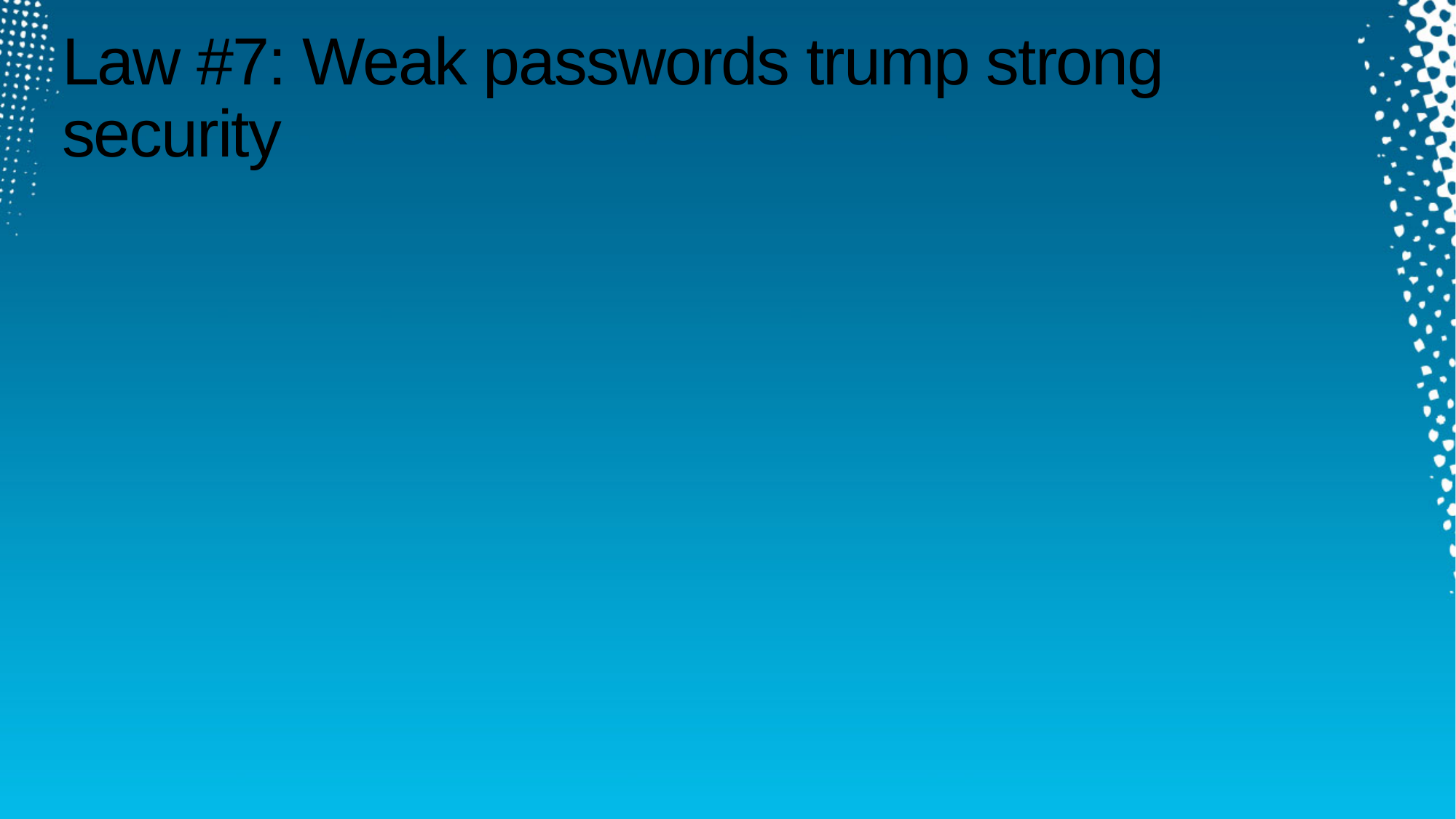

# Law #7: Weak passwords trump strong security